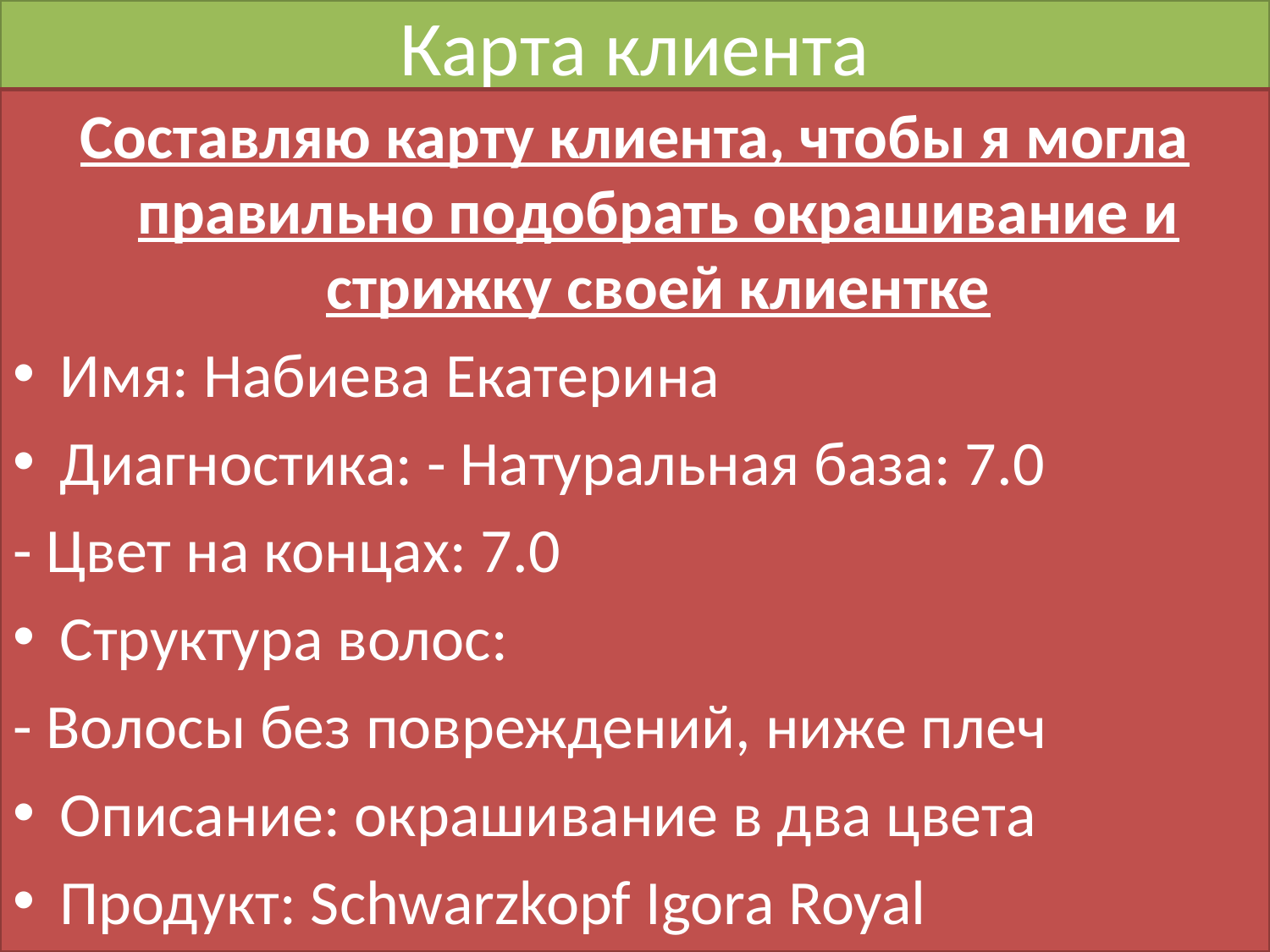

# Карта клиента
Составляю карту клиента, чтобы я могла правильно подобрать окрашивание и стрижку своей клиентке
Имя: Набиева Екатерина
Диагностика: - Натуральная база: 7.0
- Цвет на концах: 7.0
Структура волос:
- Волосы без повреждений, ниже плеч
Описание: окрашивание в два цвета
Продукт: Schwarzkopf Igora Royal